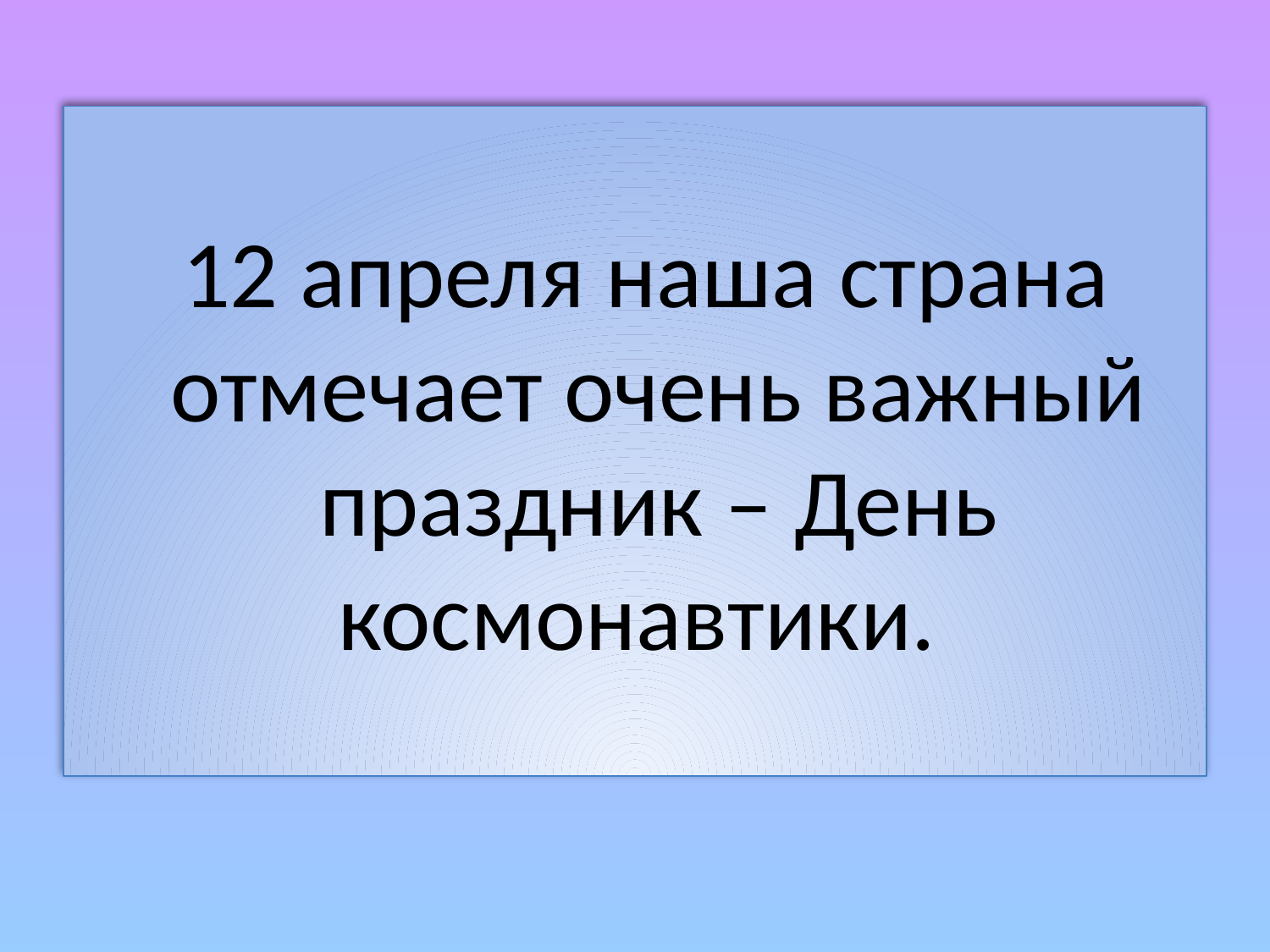

12 апреля наша страна отмечает очень важный праздник – День космонавтики.